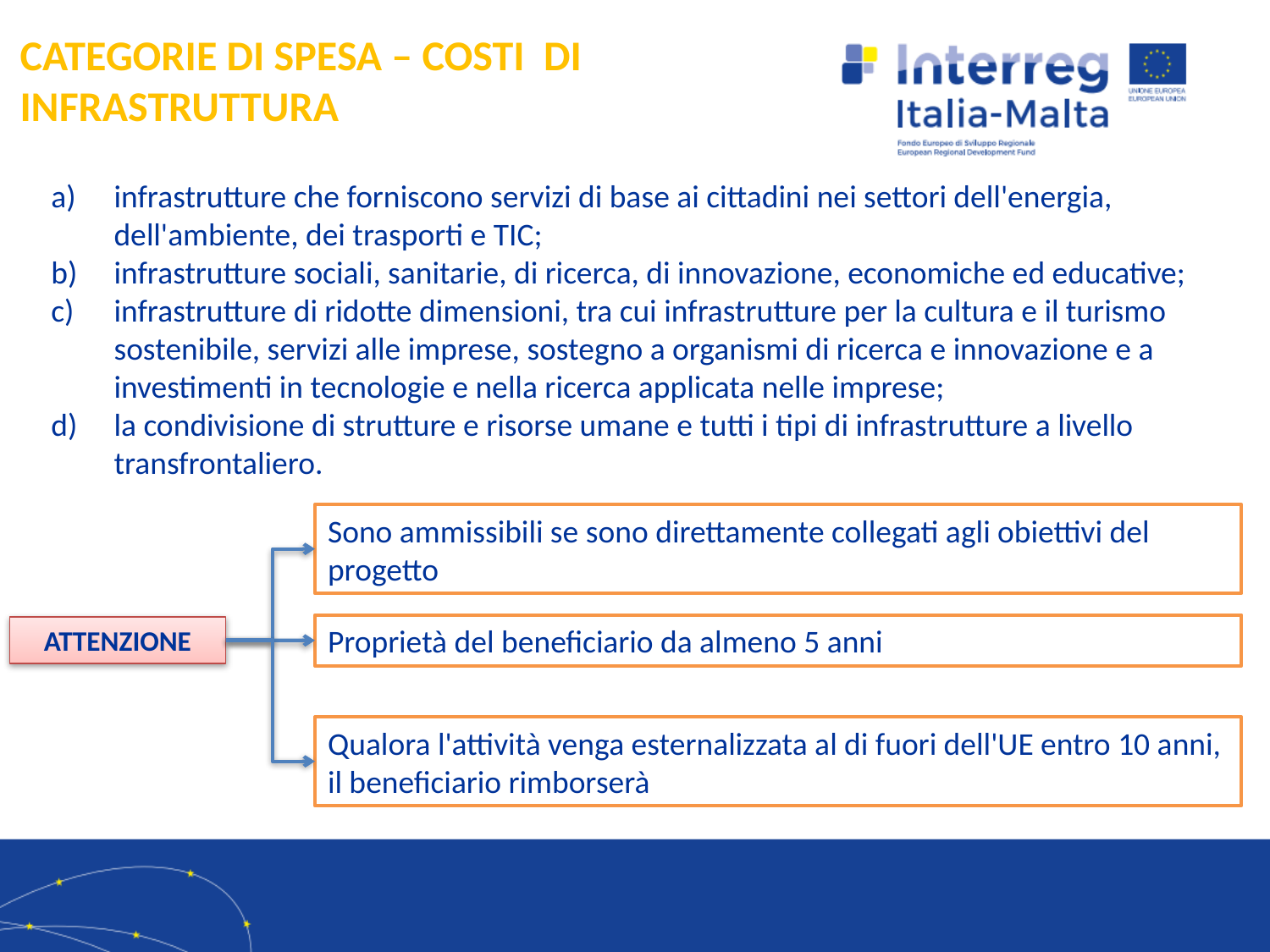

CATEGORIE DI SPESA – COSTI  DI INFRASTRUTTURA

a)	infrastrutture che forniscono servizi di base ai cittadini nei settori dell'energia, dell'ambiente, dei trasporti e TIC;
b)	infrastrutture sociali, sanitarie, di ricerca, di innovazione, economiche ed educative;
c)	infrastrutture di ridotte dimensioni, tra cui infrastrutture per la cultura e il turismo sostenibile, servizi alle imprese, sostegno a organismi di ricerca e innovazione e a investimenti in tecnologie e nella ricerca applicata nelle imprese;
d)	la condivisione di strutture e risorse umane e tutti i tipi di infrastrutture a livello transfrontaliero.
Sono ammissibili se sono direttamente collegati agli obiettivi del progetto
Proprietà del beneficiario da almeno 5 anni
ATTENZIONE
Qualora l'attività venga esternalizzata al di fuori dell'UE entro 10 anni, il beneficiario rimborserà